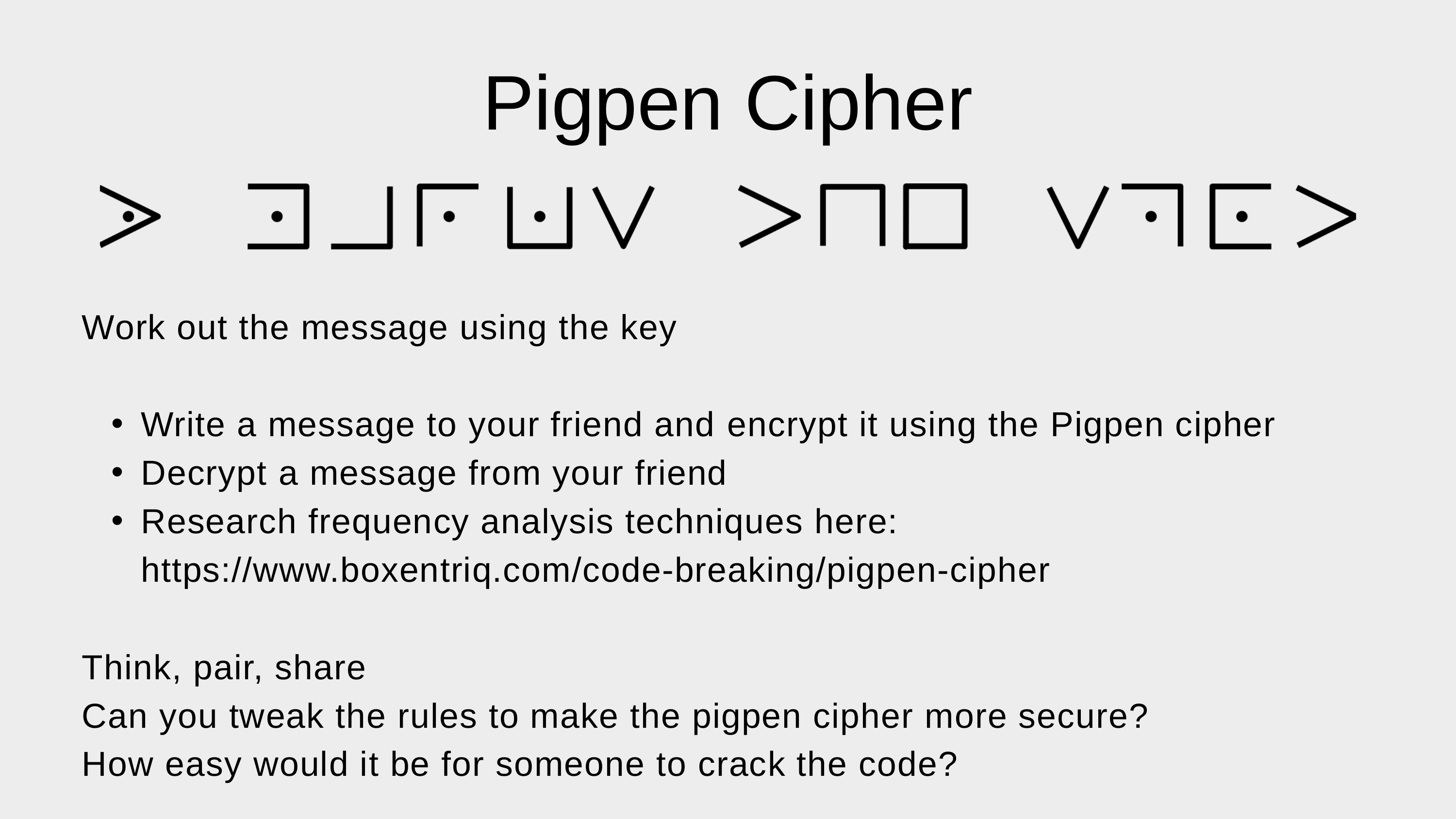

Pigpen Cipher

Work out the message using the key

Write a message to your friend and encrypt it using the Pigpen cipher
Decrypt a message from your friend
Research frequency analysis techniques here: https://www.boxentriq.com/code-breaking/pigpen-cipher

Think, pair, share
Can you tweak the rules to make the pigpen cipher more secure?
How easy would it be for someone to crack the code?